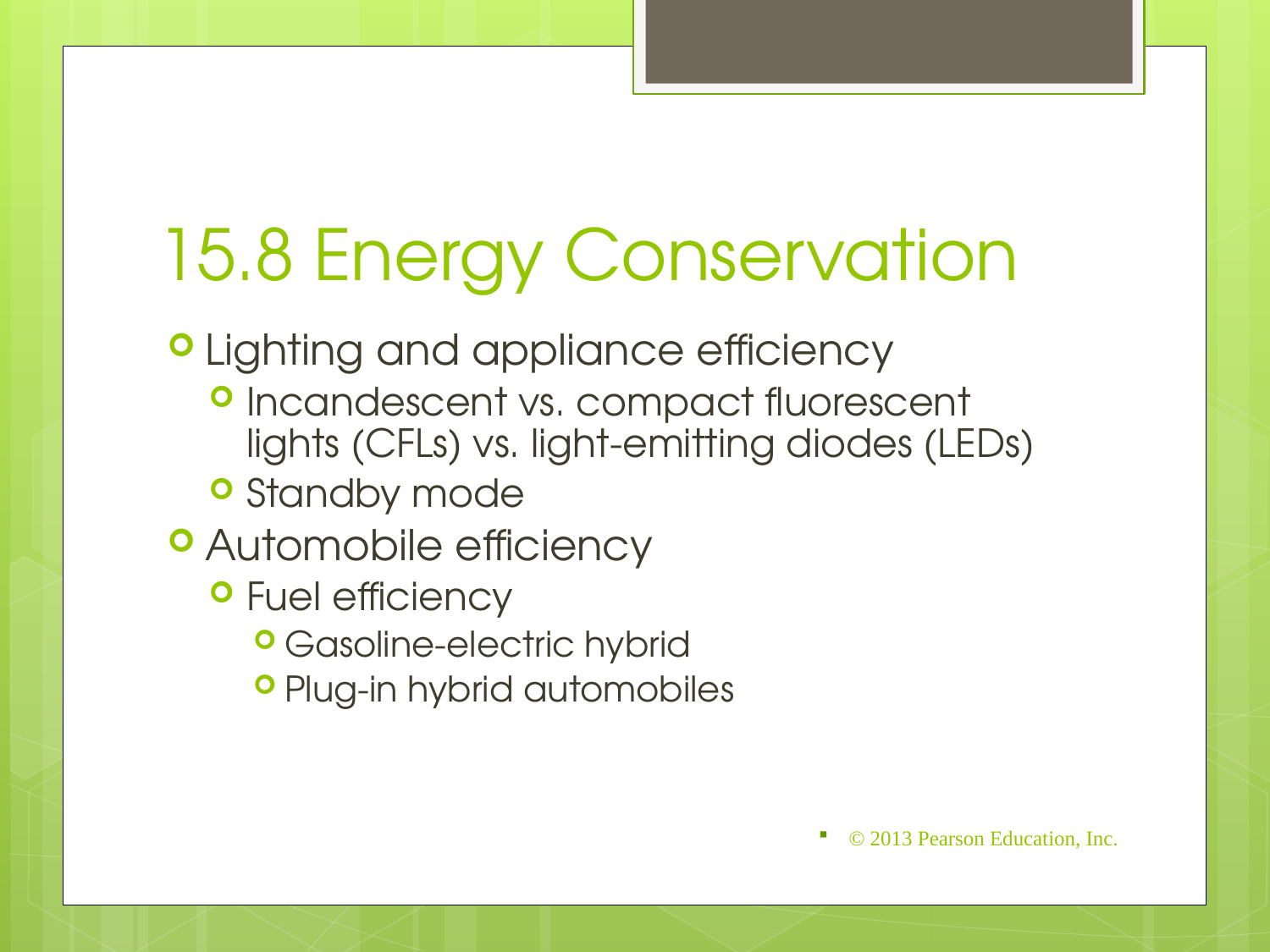

# 15.8 Energy Conservation
Lighting and appliance efficiency
Incandescent vs. compact fluorescent lights (CFLs) vs. light-emitting diodes (LEDs)
Standby mode
Automobile efficiency
Fuel efficiency
Gasoline-electric hybrid
Plug-in hybrid automobiles

© 2013 Pearson Education, Inc.